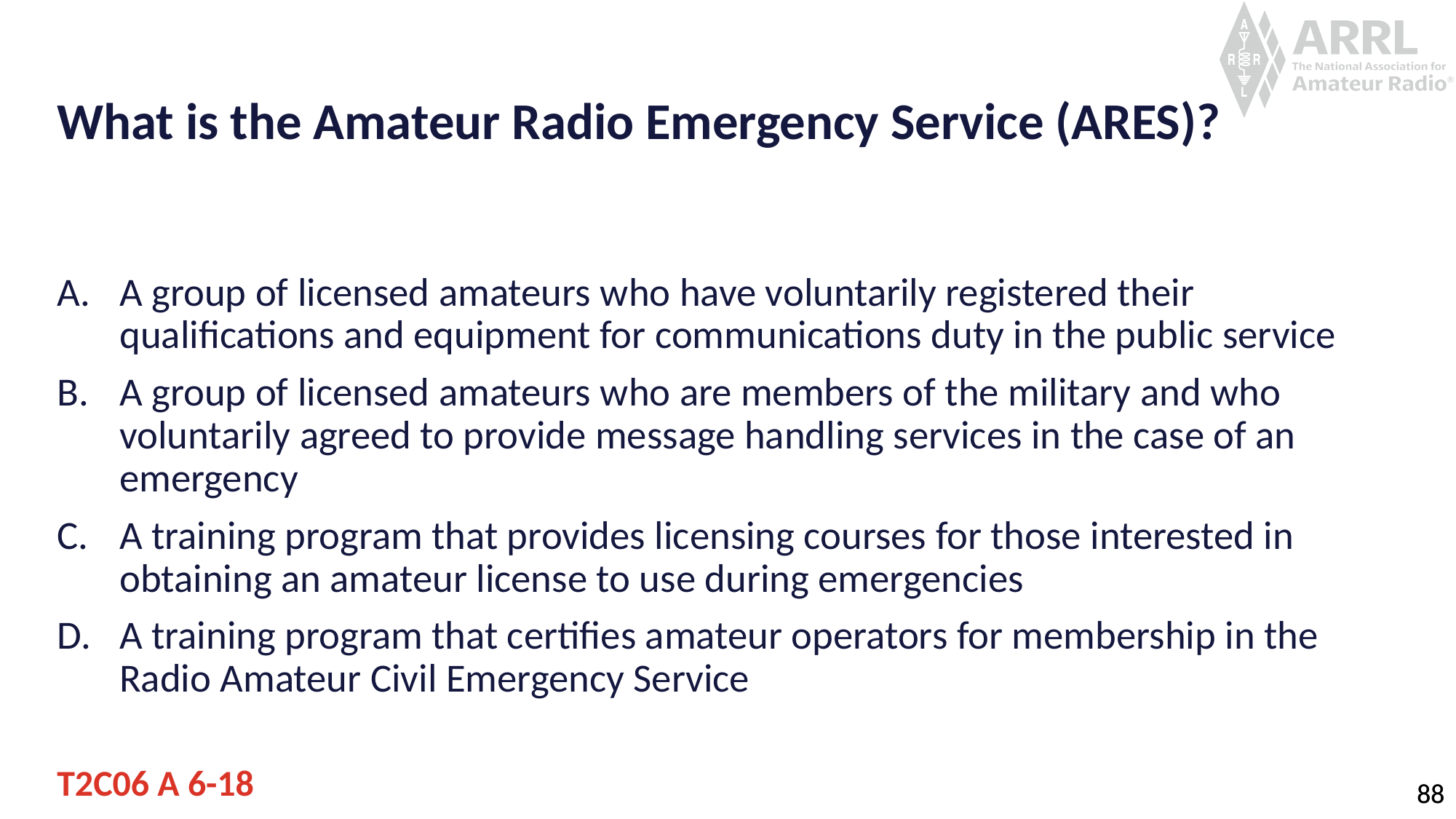

# What is the Amateur Radio Emergency Service (ARES)?
A group of licensed amateurs who have voluntarily registered their qualifications and equipment for communications duty in the public service
A group of licensed amateurs who are members of the military and who voluntarily agreed to provide message handling services in the case of an emergency
A training program that provides licensing courses for those interested in obtaining an amateur license to use during emergencies
A training program that certifies amateur operators for membership in the Radio Amateur Civil Emergency Service
T2C06 A 6-18